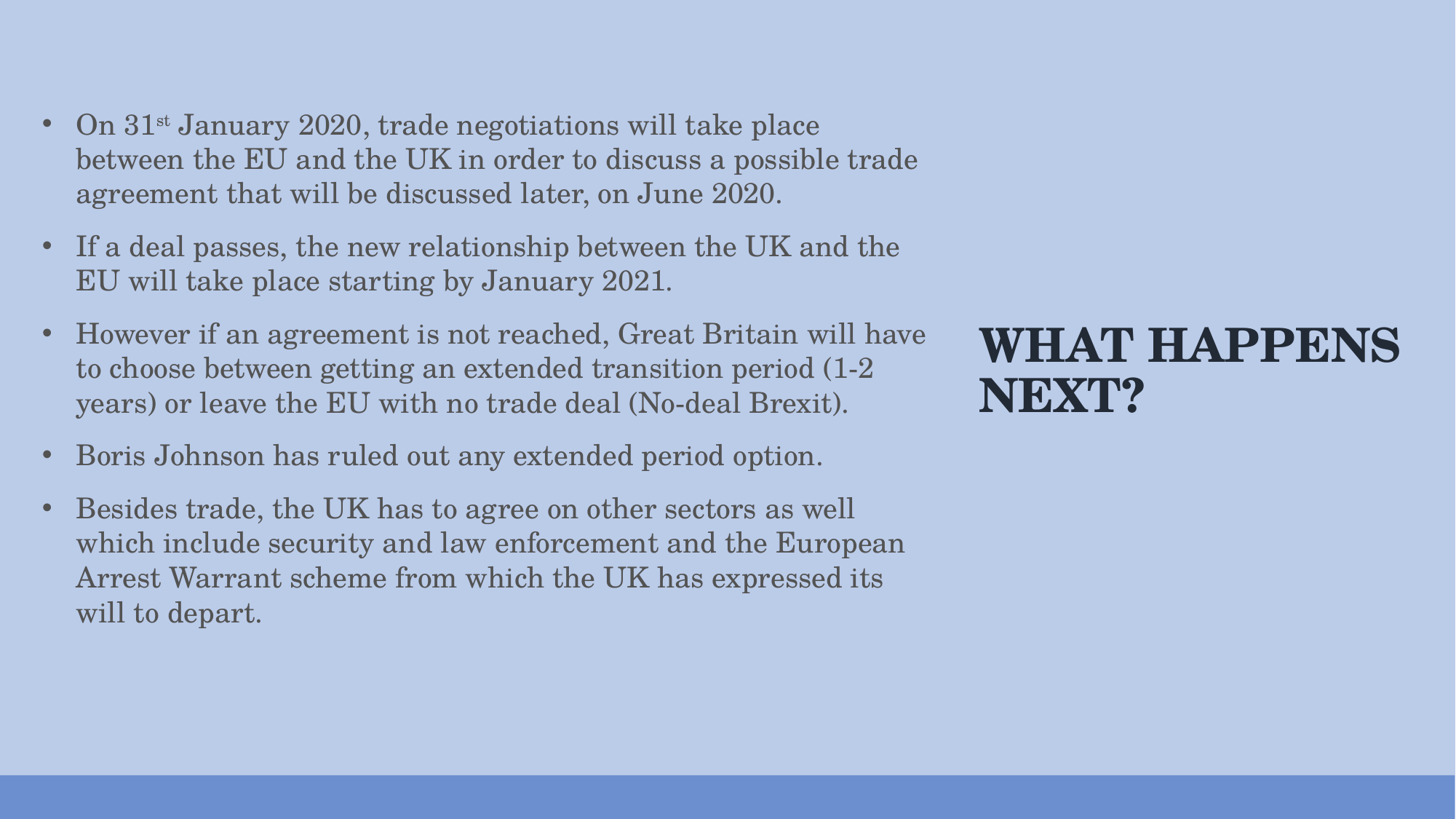

On 31st January 2020, trade negotiations will take place between the EU and the UK in order to discuss a possible trade agreement that will be discussed later, on June 2020.
If a deal passes, the new relationship between the UK and the EU will take place starting by January 2021.
However if an agreement is not reached, Great Britain will have to choose between getting an extended transition period (1-2 years) or leave the EU with no trade deal (No-deal Brexit).
Boris Johnson has ruled out any extended period option.
Besides trade, the UK has to agree on other sectors as well which include security and law enforcement and the European Arrest Warrant scheme from which the UK has expressed its will to depart.
# WHAT HAPPENS NEXT?